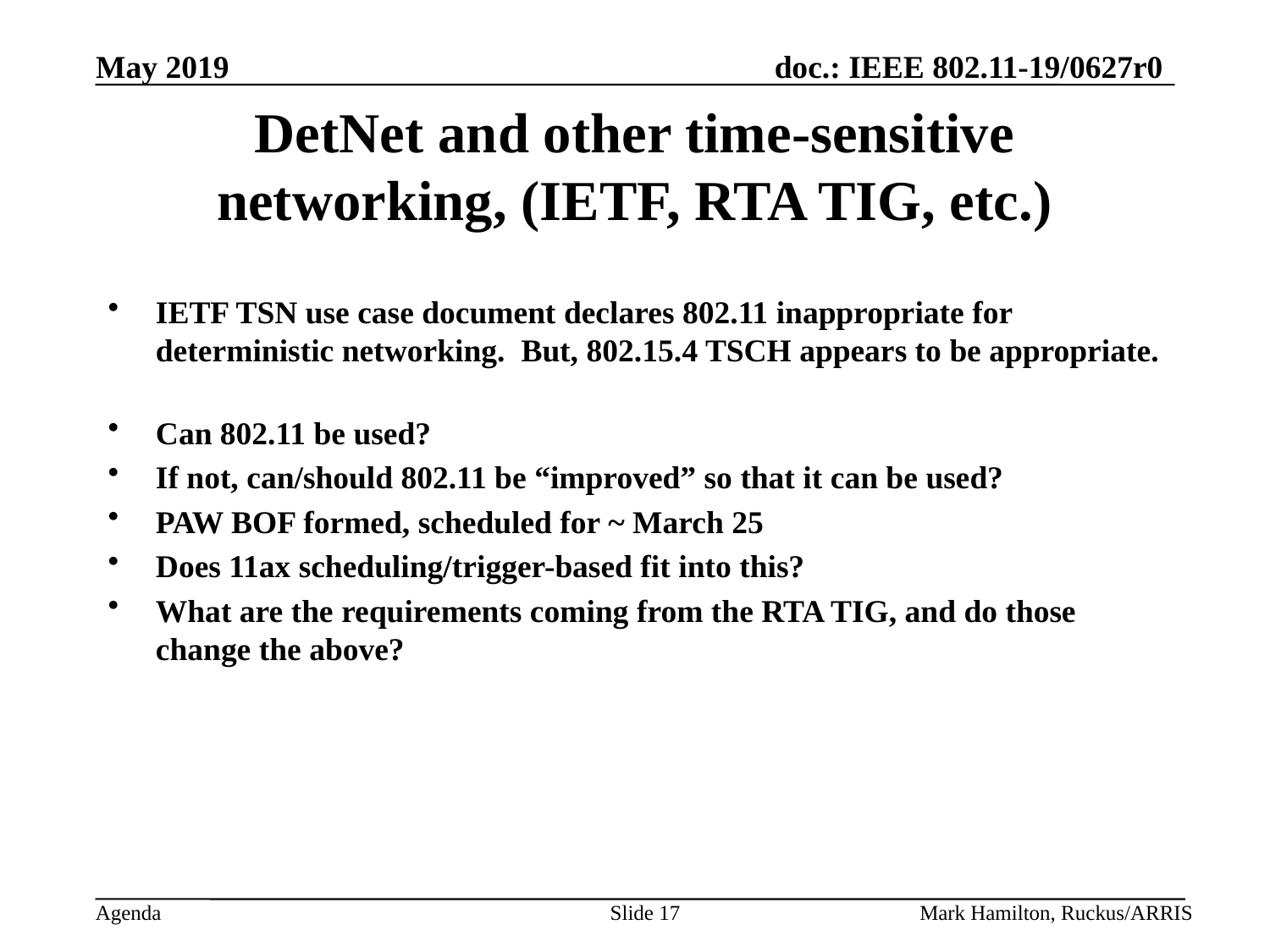

# DetNet and other time-sensitive networking, (IETF, RTA TIG, etc.)
IETF TSN use case document declares 802.11 inappropriate for deterministic networking.  But, 802.15.4 TSCH appears to be appropriate.
Can 802.11 be used?
If not, can/should 802.11 be “improved” so that it can be used?
PAW BOF formed, scheduled for ~ March 25
Does 11ax scheduling/trigger-based fit into this?
What are the requirements coming from the RTA TIG, and do those change the above?